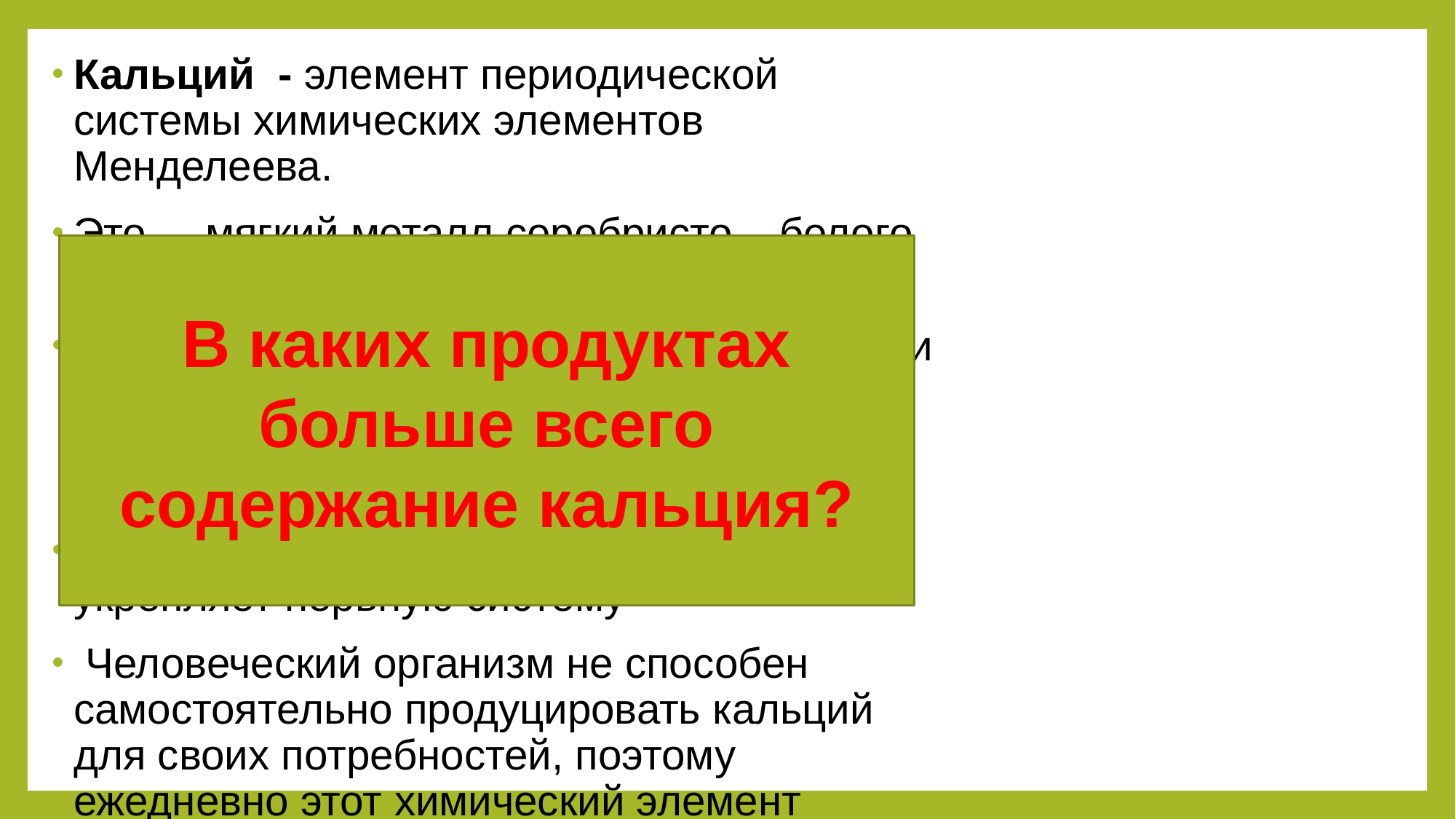

Кальций  - элемент периодической системы химических элементов Менделеева.
Это  – мягкий металл серебристо – белого цвета.
Без него работа многих органов человека и систем может быть либо частично парализована, либо полностью прекращена.
Он помогает регулировать сердцебиение, укрепляет нервную систему
 Человеческий организм не способен самостоятельно продуцировать кальций для своих потребностей, поэтому ежедневно этот химический элемент должен поступать с пищей.
В каких продуктах больше всего содержание кальция?